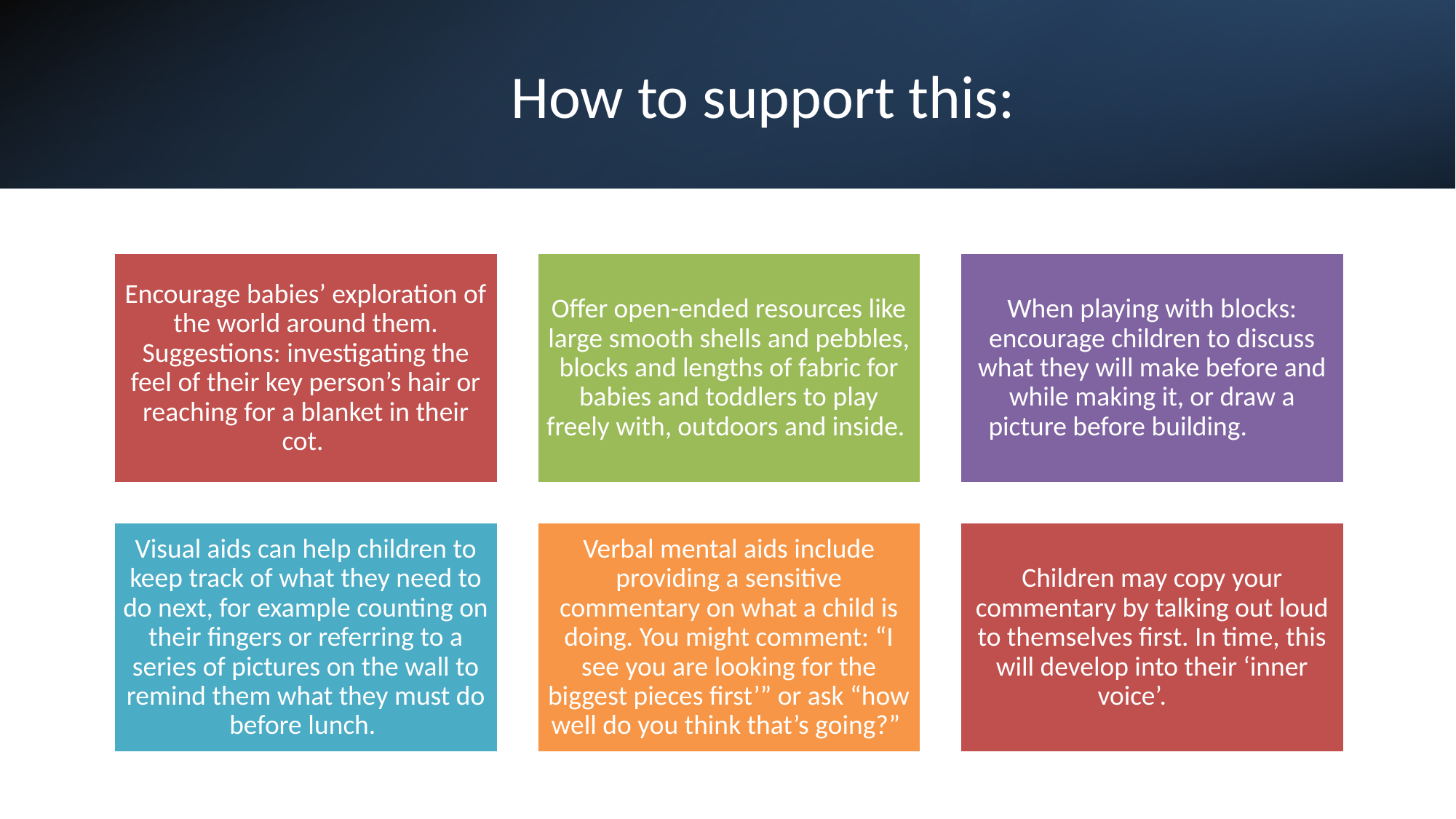

# How to support this:
Encourage babies’ exploration of the world around them. Suggestions: investigating the feel of their key person’s hair or reaching for a blanket in their cot.
Offer open-ended resources like large smooth shells and pebbles, blocks and lengths of fabric for babies and toddlers to play freely with, outdoors and inside.
When playing with blocks: encourage children to discuss what they will make before and while making it, or draw a picture before building.
Visual aids can help children to keep track of what they need to do next, for example counting on their fingers or referring to a series of pictures on the wall to remind them what they must do before lunch.
Verbal mental aids include providing a sensitive commentary on what a child is doing. You might comment: “I see you are looking for the biggest pieces first’” or ask “how well do you think that’s going?”
Children may copy your commentary by talking out loud to themselves first. In time, this will develop into their ‘inner voice’.